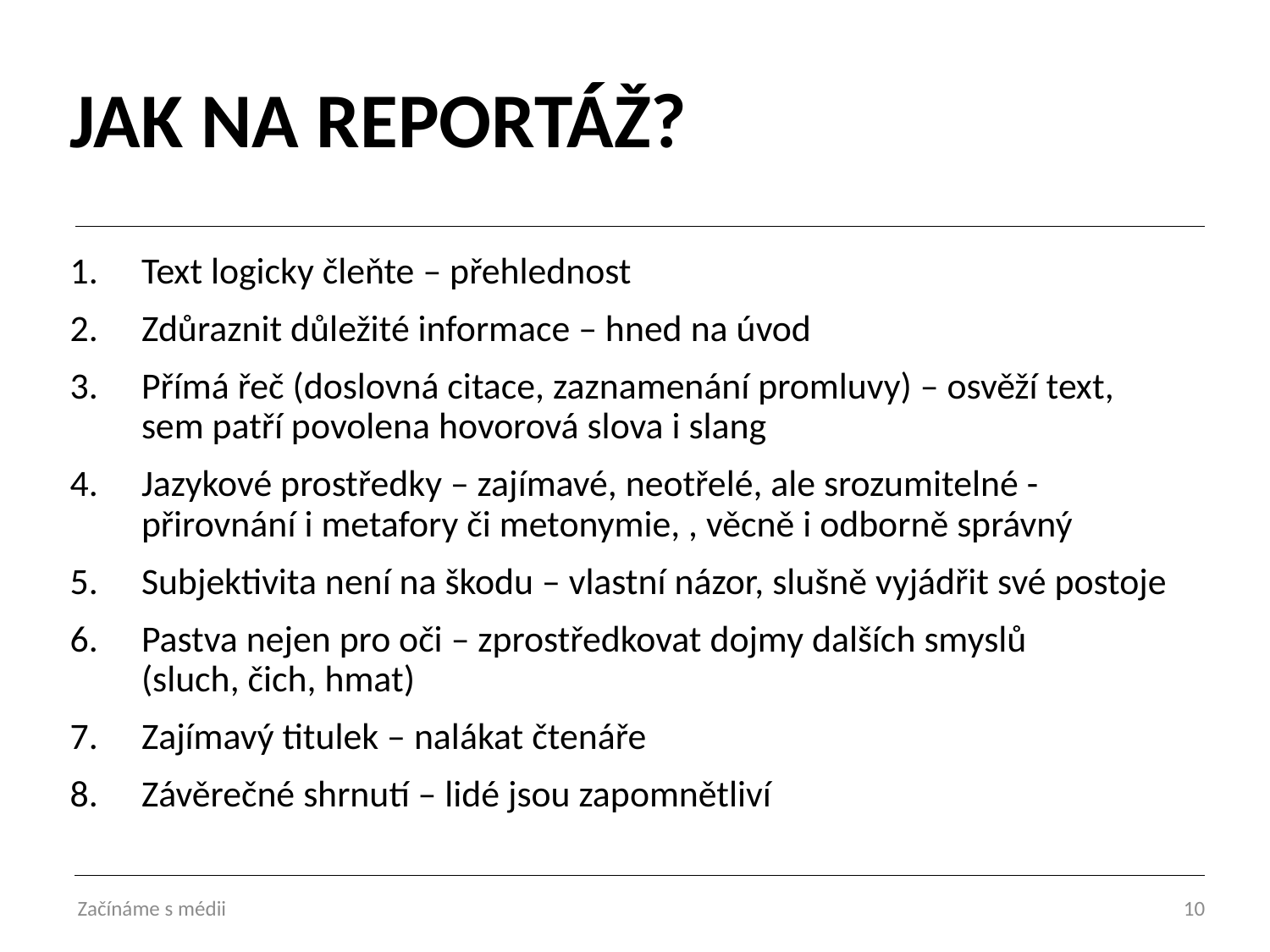

# JAK NA REPORTÁŽ?
Text logicky čleňte – přehlednost
Zdůraznit důležité informace – hned na úvod
Přímá řeč (doslovná citace, zaznamenání promluvy) – osvěží text, sem patří povolena hovorová slova i slang
Jazykové prostředky – zajímavé, neotřelé, ale srozumitelné - přirovnání i metafory či metonymie, , věcně i odborně správný
Subjektivita není na škodu – vlastní názor, slušně vyjádřit své postoje
Pastva nejen pro oči – zprostředkovat dojmy dalších smyslů
(sluch, čich, hmat)
Zajímavý titulek – nalákat čtenáře
Závěrečné shrnutí – lidé jsou zapomnětliví

Začínáme s médii
10